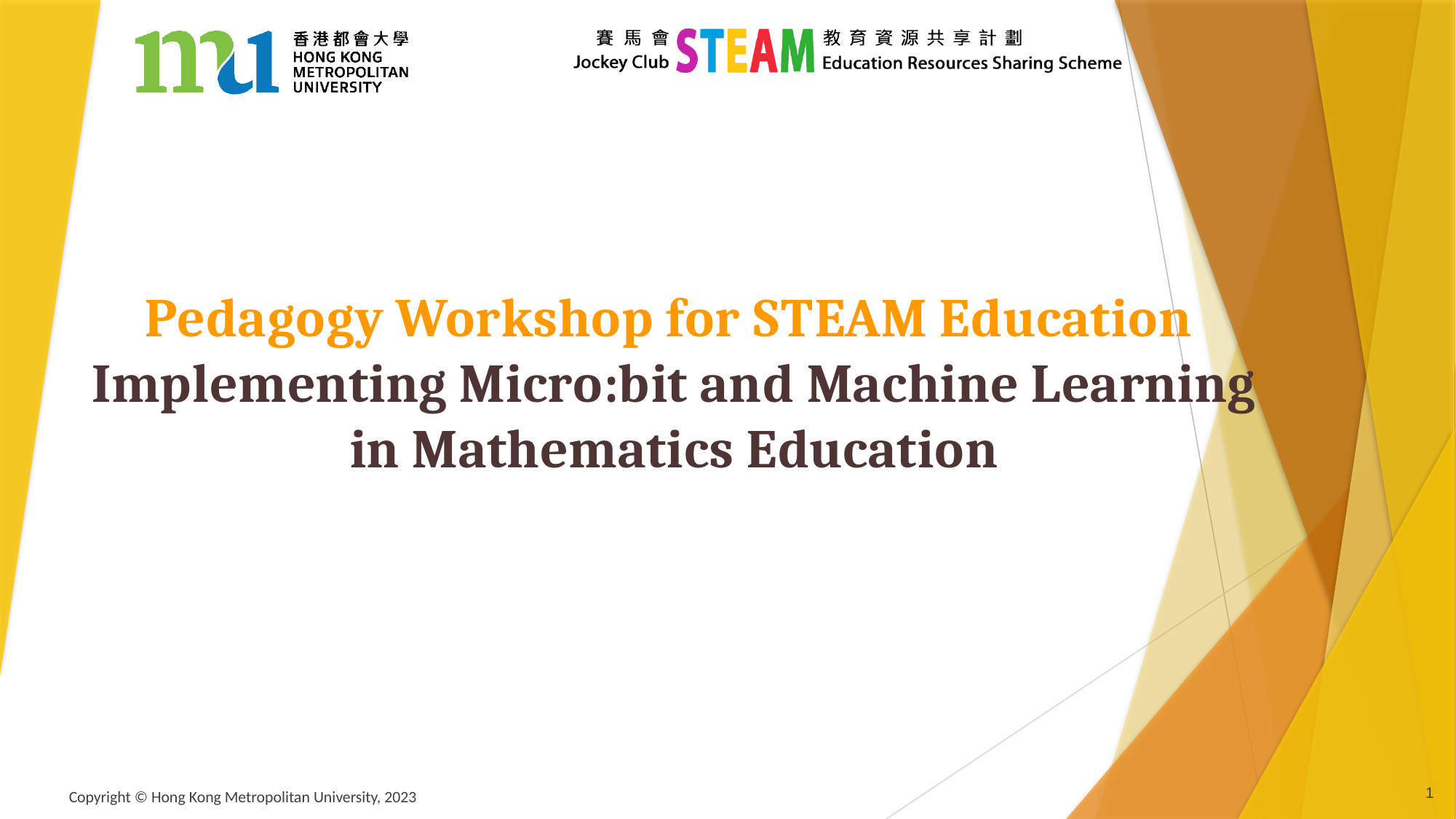

# Pedagogy Workshop for STEAM Education Implementing Micro:bit and Machine Learning in Mathematics Education
1